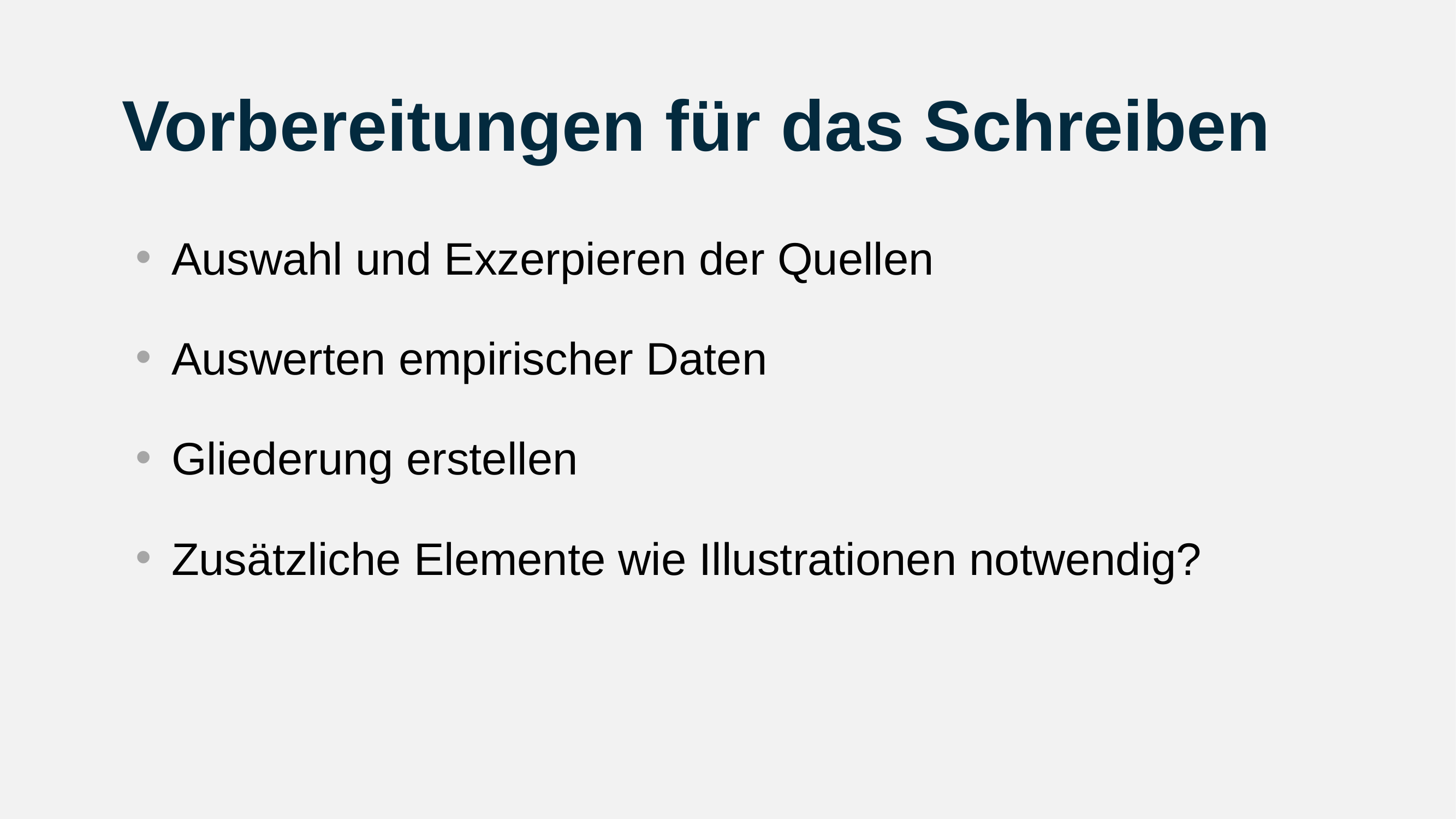

# Vorbereitungen für das Schreiben
Auswahl und Exzerpieren der Quellen
Auswerten empirischer Daten
Gliederung erstellen
Zusätzliche Elemente wie Illustrationen notwendig?